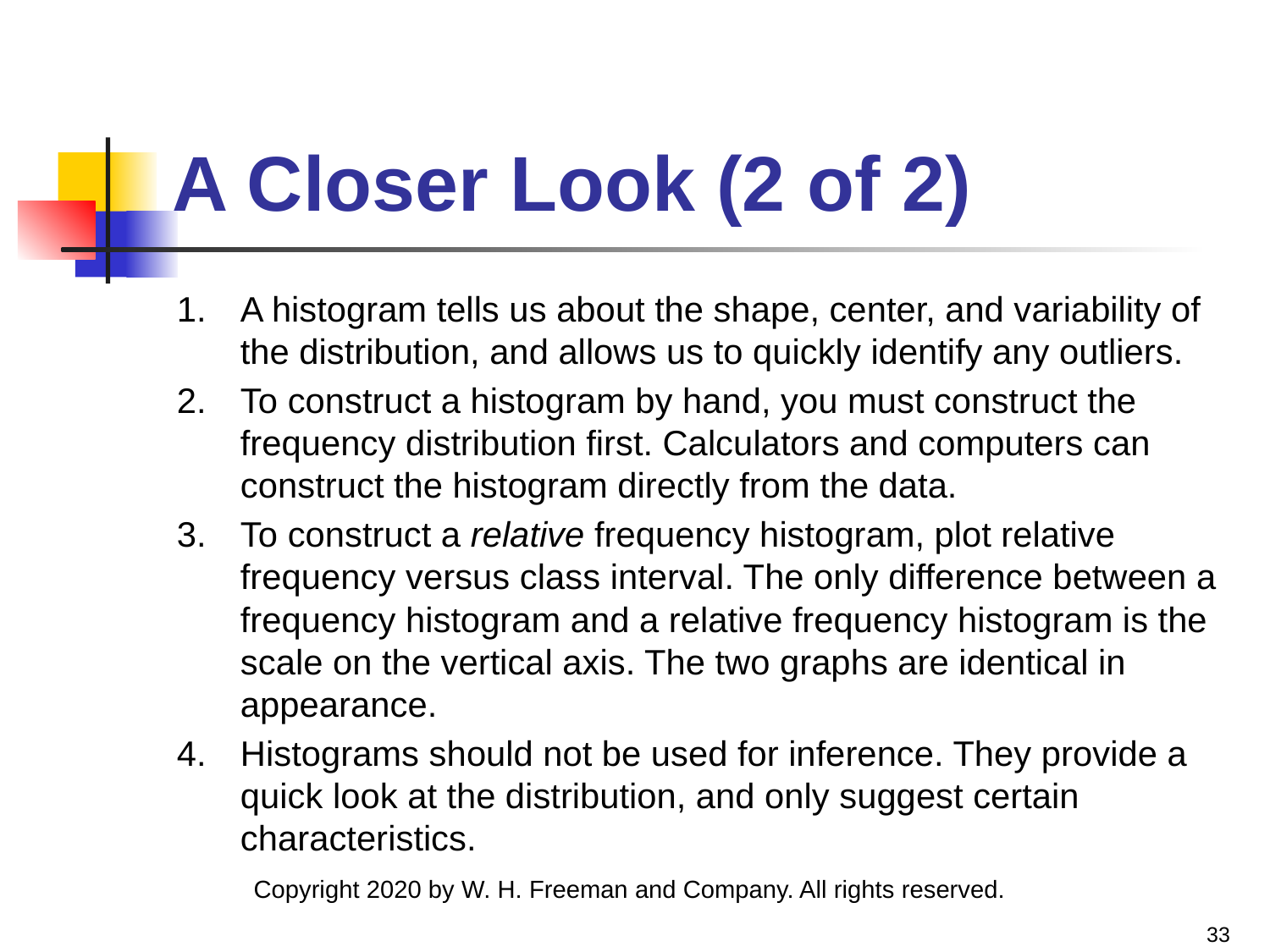

# A Closer Look (2 of 2)
A histogram tells us about the shape, center, and variability of the distribution, and allows us to quickly identify any outliers.
To construct a histogram by hand, you must construct the frequency distribution first. Calculators and computers can construct the histogram directly from the data.
To construct a relative frequency histogram, plot relative frequency versus class interval. The only difference between a frequency histogram and a relative frequency histogram is the scale on the vertical axis. The two graphs are identical in appearance.
Histograms should not be used for inference. They provide a quick look at the distribution, and only suggest certain characteristics.